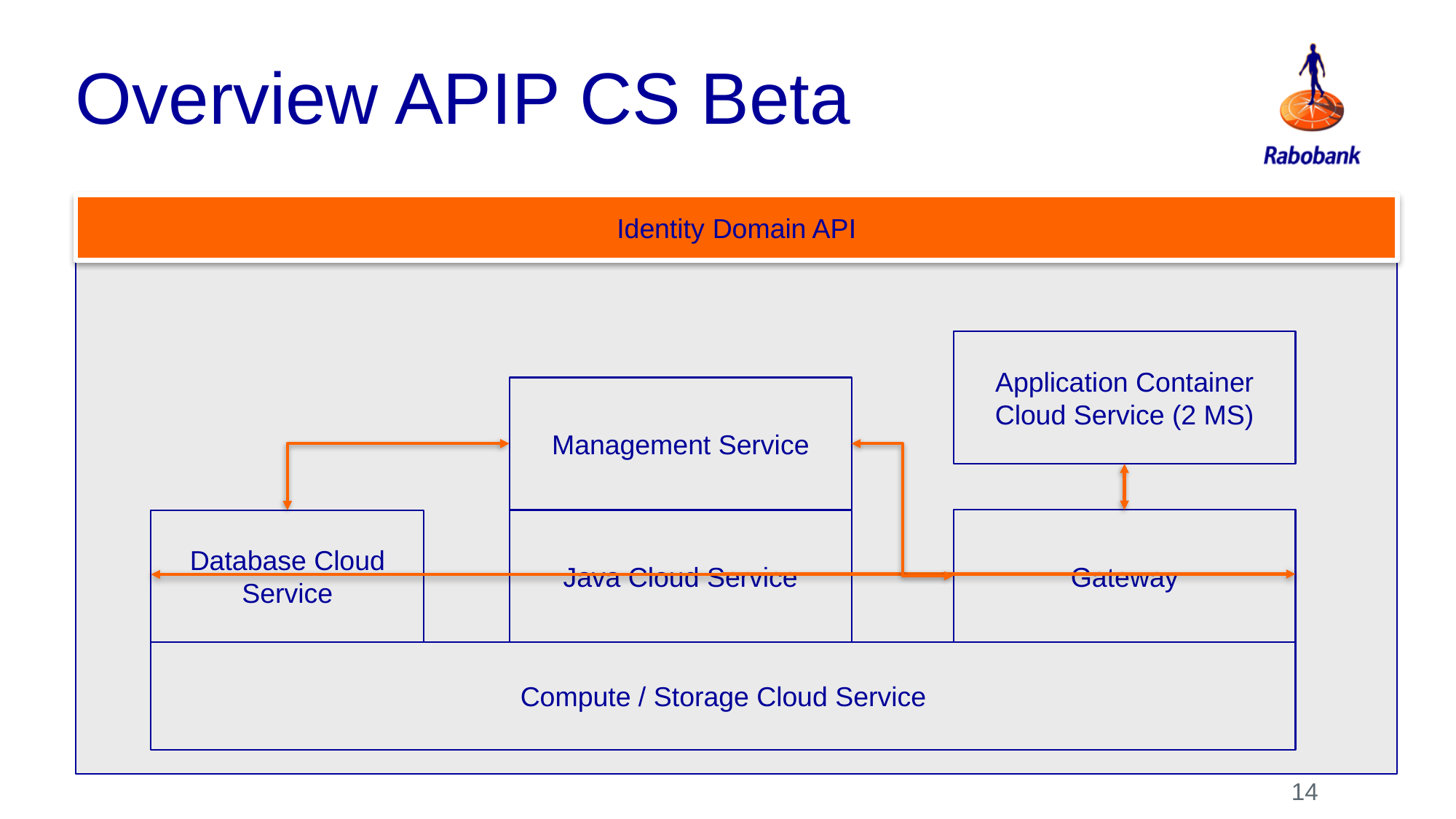

# Overview APIP CS Beta
Identity Domain API

Application Container Cloud Service (2 MS)
Management Service
Gateway
Database Cloud Service
Java Cloud Service
Compute / Storage Cloud Service
14